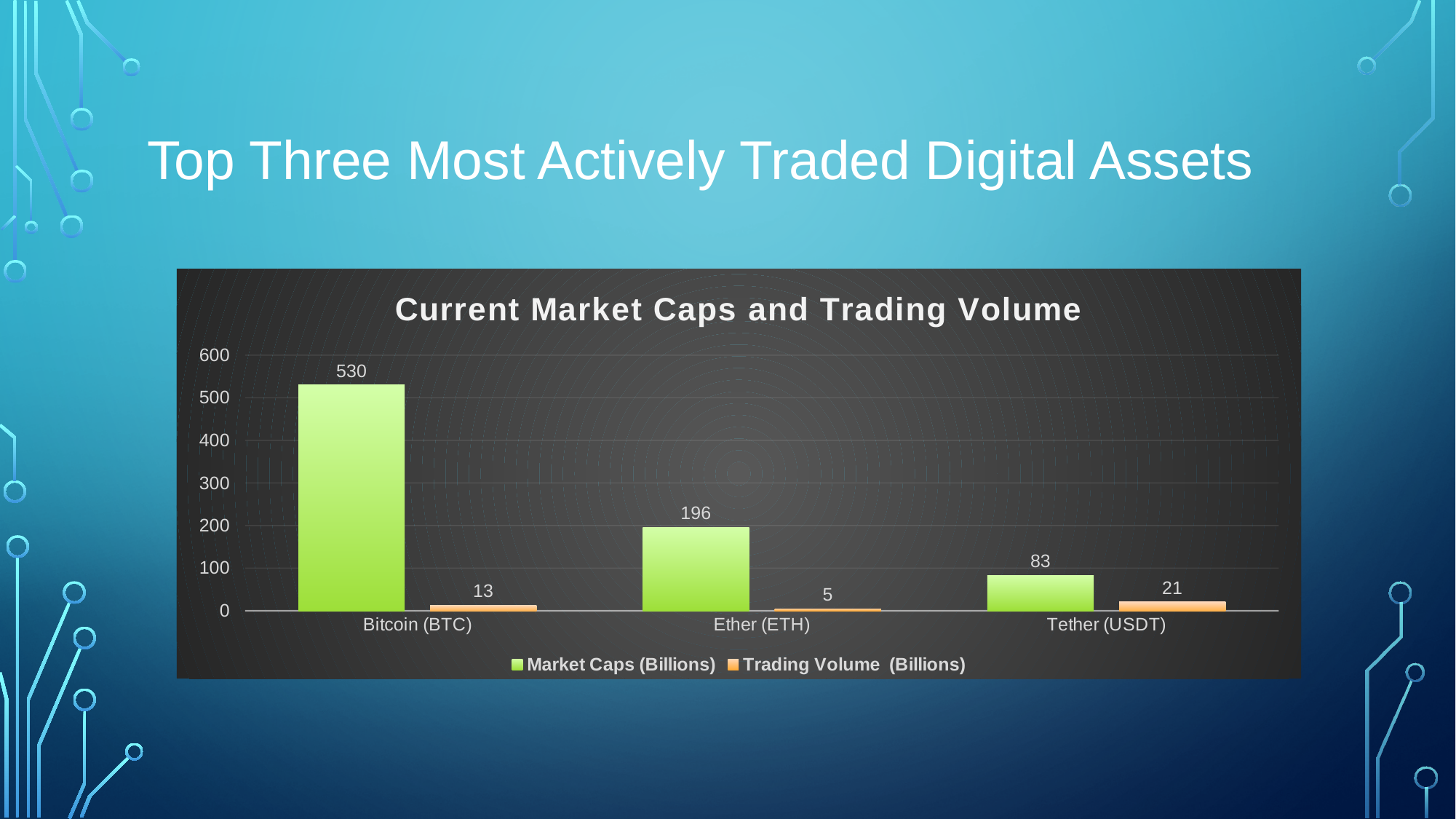

# Top Three Most Actively Traded Digital Assets

### Chart: Current Market Caps and Trading Volume

| Category | Market Caps (Billions) | Trading Volume  (Billions) |
|---|---|---|
| Bitcoin (BTC) | 530.0 | 13.0 |
| Ether (ETH) | 196.0 | 5.0 |
| Tether (USDT) | 83.0 | 21.0 |